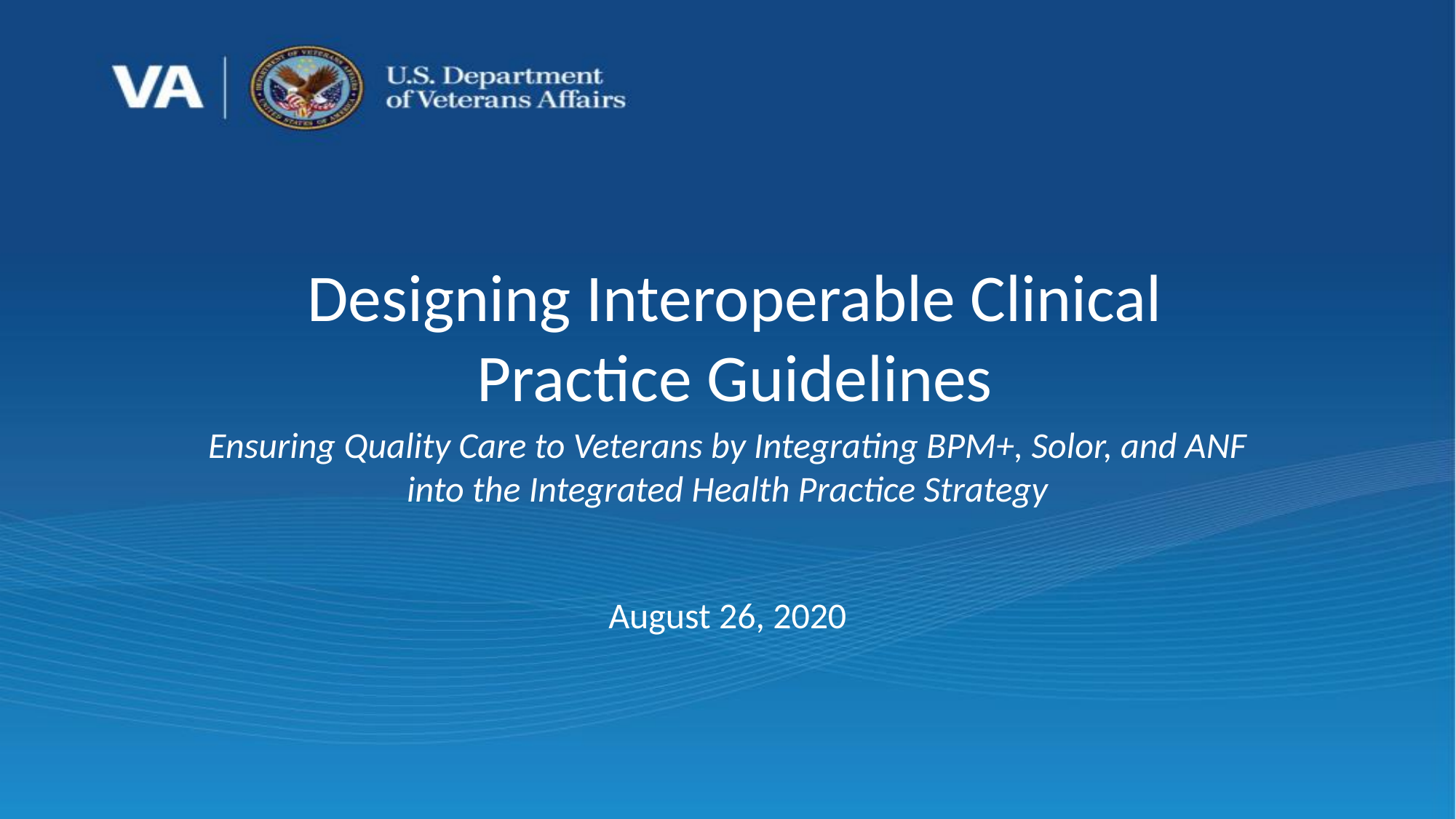

# Designing Interoperable Clinical Practice Guidelines
Ensuring Quality Care to Veterans by Integrating BPM+, Solor, and ANF into the Integrated Health Practice Strategy
August 26, 2020